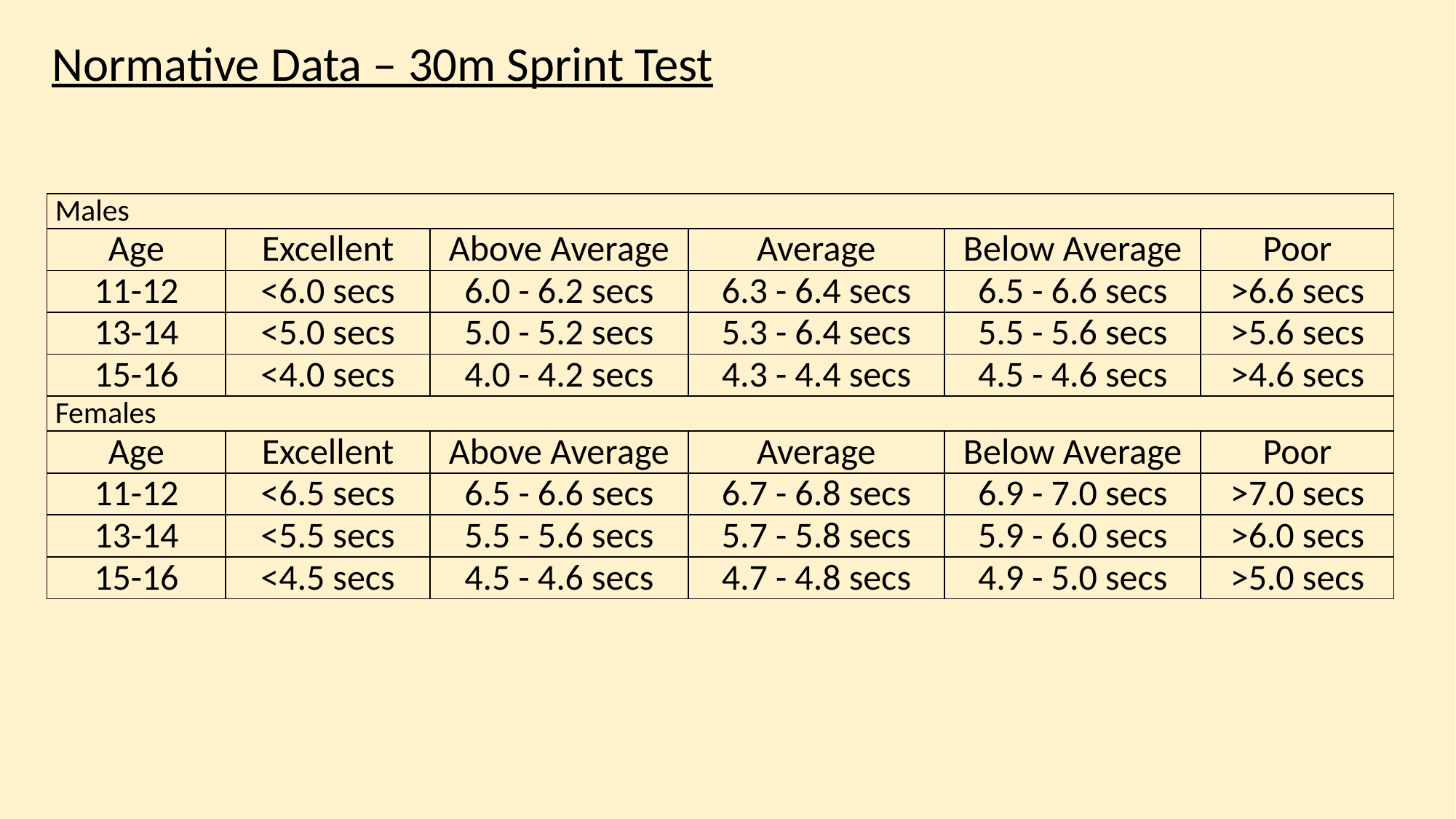

Normative Data – 30m Sprint Test

| Males |  |  |  |  |  |
| --- | --- | --- | --- | --- | --- |
| Age | Excellent | Above Average | Average | Below Average | Poor |
| 11-12 | <6.0 secs | 6.0 - 6.2 secs | 6.3 - 6.4 secs | 6.5 - 6.6 secs | >6.6 secs |
| 13-14 | <5.0 secs | 5.0 - 5.2 secs | 5.3 - 6.4 secs | 5.5 - 5.6 secs | >5.6 secs |
| 15-16 | <4.0 secs | 4.0 - 4.2 secs | 4.3 - 4.4 secs | 4.5 - 4.6 secs | >4.6 secs |
| Females |  |  |  |  |  |
| Age | Excellent | Above Average | Average | Below Average | Poor |
| 11-12 | <6.5 secs | 6.5 - 6.6 secs | 6.7 - 6.8 secs | 6.9 - 7.0 secs | >7.0 secs |
| 13-14 | <5.5 secs | 5.5 - 5.6 secs | 5.7 - 5.8 secs | 5.9 - 6.0 secs | >6.0 secs |
| 15-16 | <4.5 secs | 4.5 - 4.6 secs | 4.7 - 4.8 secs | 4.9 - 5.0 secs | >5.0 secs |